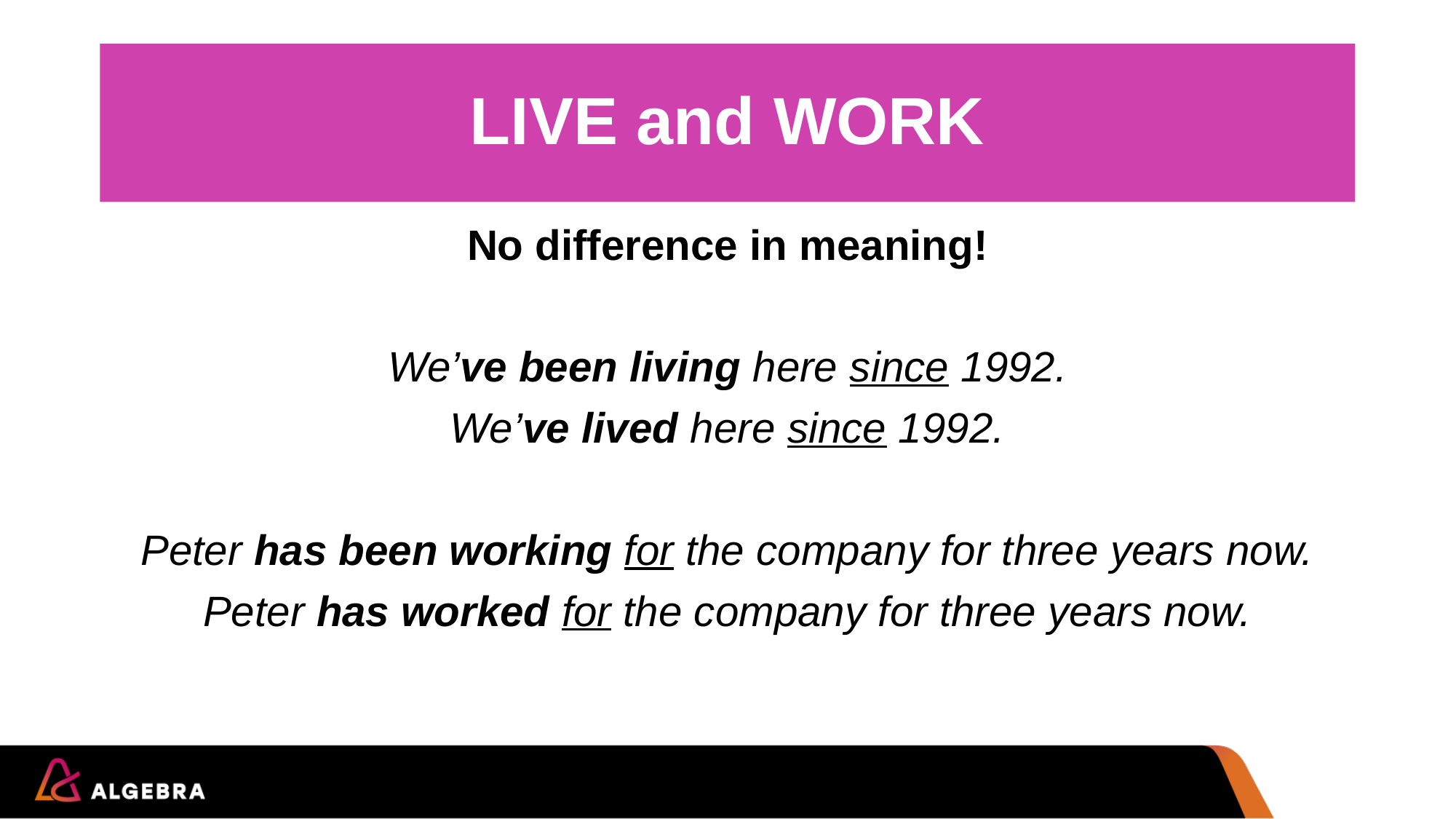

# LIVE and WORK
No difference in meaning!

We’ve been living here since 1992.
We’ve lived here since 1992.

Peter has been working for the company for three years now.
Peter has worked for the company for three years now.